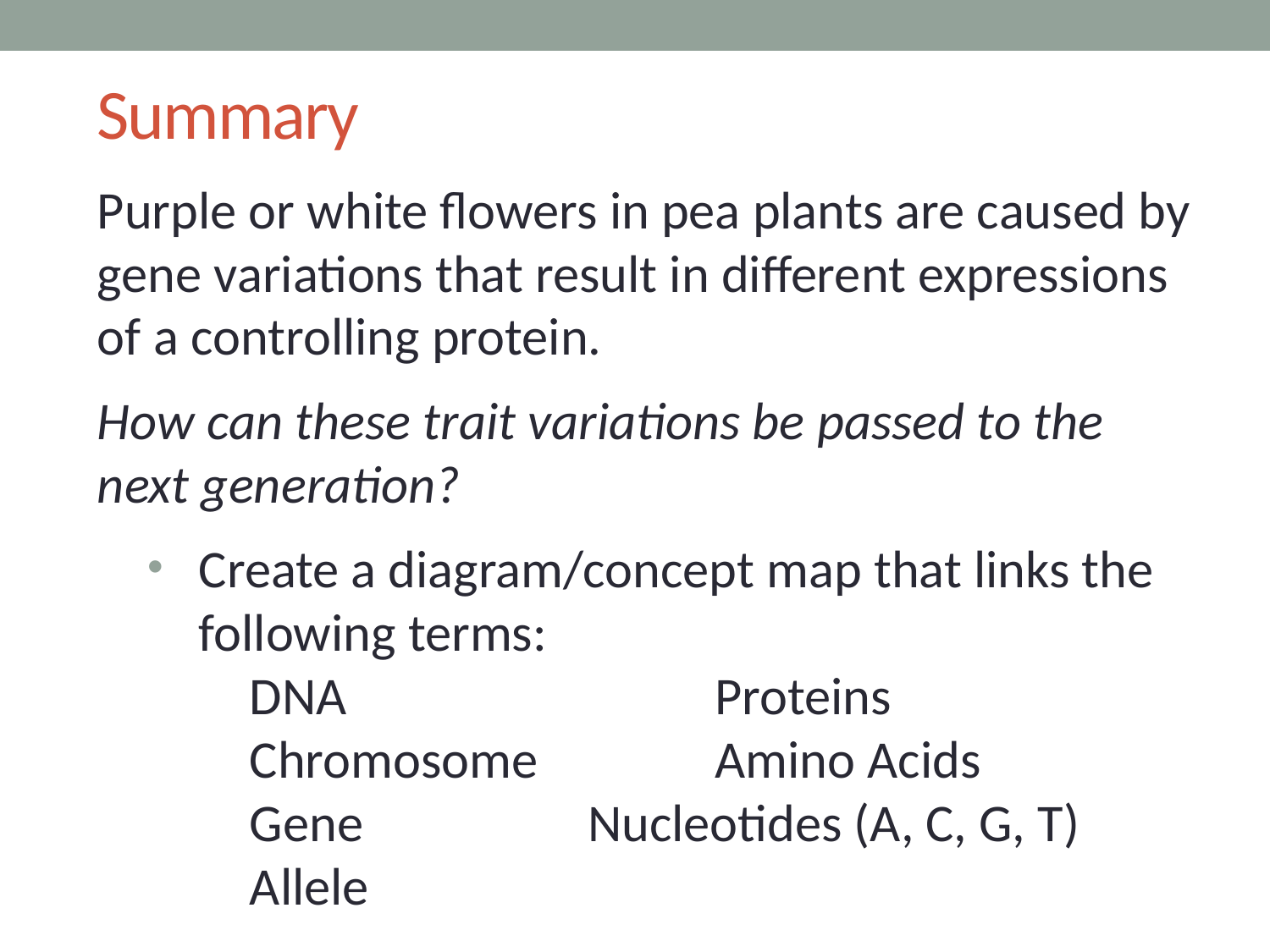

# Summary
Purple or white flowers in pea plants are caused by gene variations that result in different expressions of a controlling protein.
How can these trait variations be passed to the next generation?
Create a diagram/concept map that links the following terms:
DNA			       Proteins
Chromosome 	       Amino Acids
Gene 		       Nucleotides (A, C, G, T)
Allele